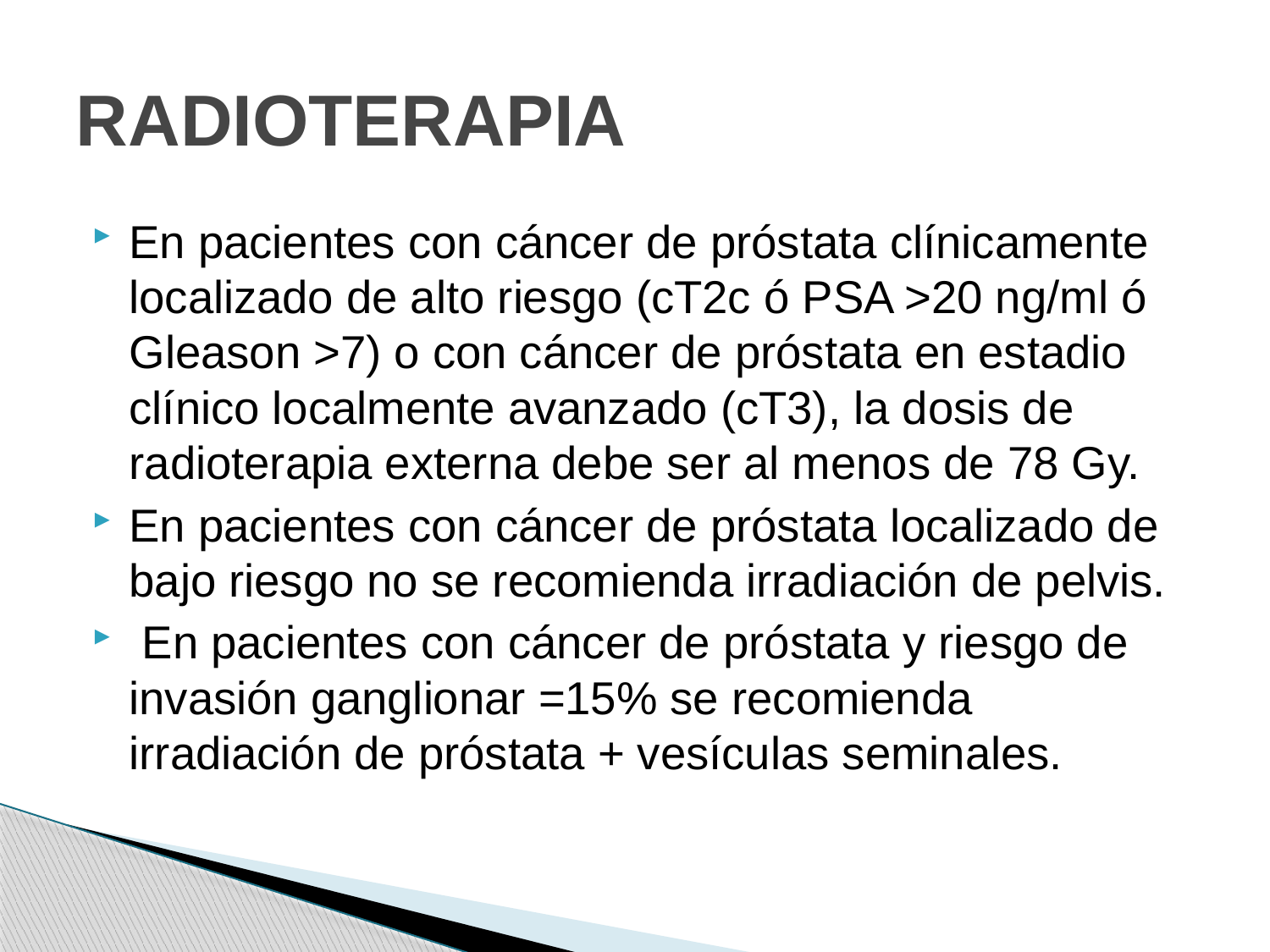

# RADIOTERAPIA
En pacientes con cáncer de próstata clínicamente localizado de alto riesgo (cT2c ó PSA >20 ng/ml ó Gleason >7) o con cáncer de próstata en estadio clínico localmente avanzado (cT3), la dosis de radioterapia externa debe ser al menos de 78 Gy.
En pacientes con cáncer de próstata localizado de bajo riesgo no se recomienda irradiación de pelvis.
 En pacientes con cáncer de próstata y riesgo de invasión ganglionar =15% se recomienda irradiación de próstata + vesículas seminales.